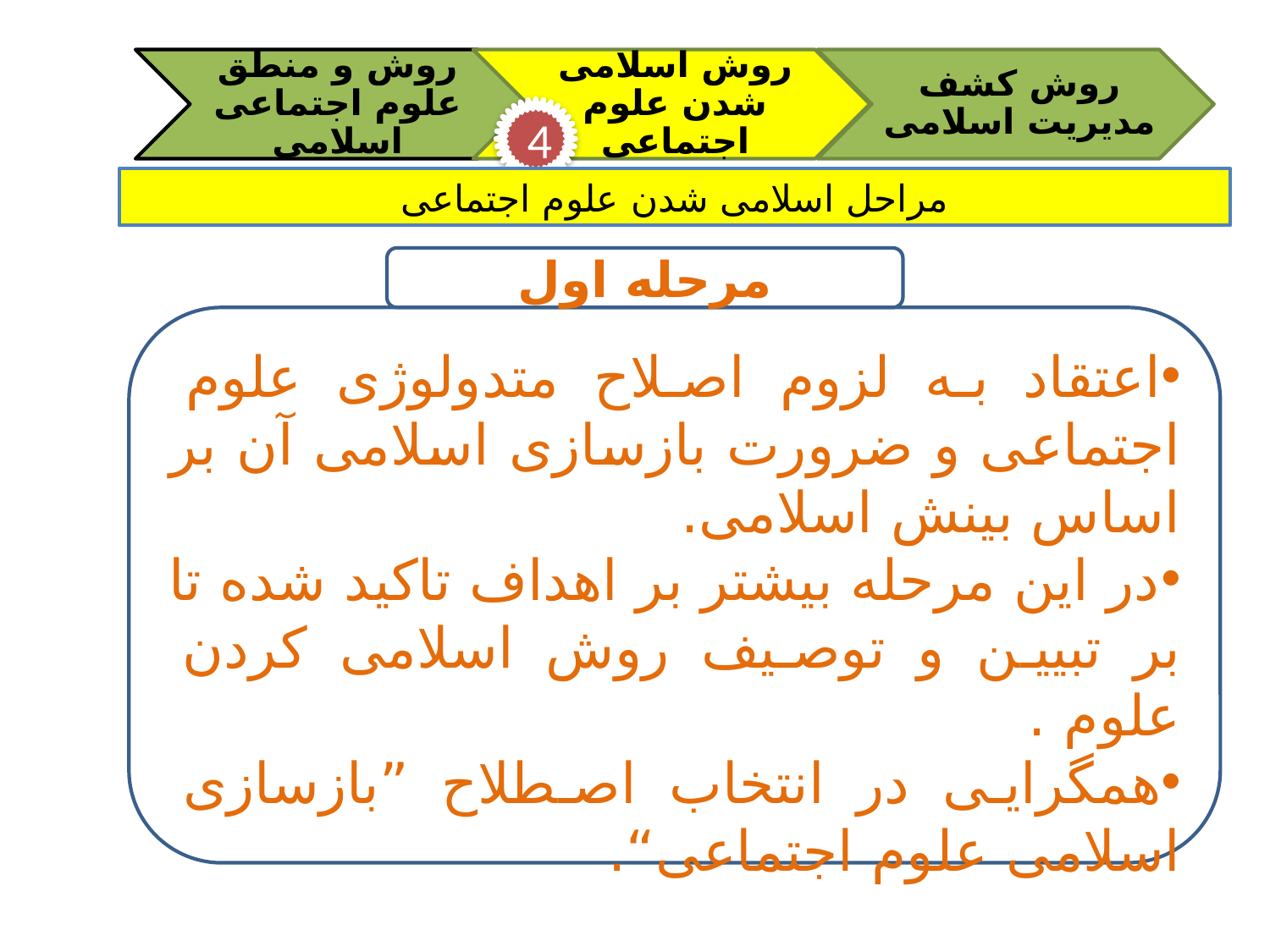

روش و منطق علوم اجتماعی اسلامی
روش اسلامی شدن علوم اجتماعی
روش کشف مدیریت اسلامی
4
مراحل اسلامی شدن علوم اجتماعی
مرحله اول
اعتقاد به لزوم اصلاح متدولوژی علوم اجتماعی و ضرورت بازسازی اسلامی آن بر اساس بینش اسلامی.
در این مرحله بیشتر بر اهداف تاکید شده تا بر تبیین و توصیف روش اسلامی کردن علوم .
همگرایی در انتخاب اصطلاح ”بازسازی اسلامی علوم اجتماعی“.